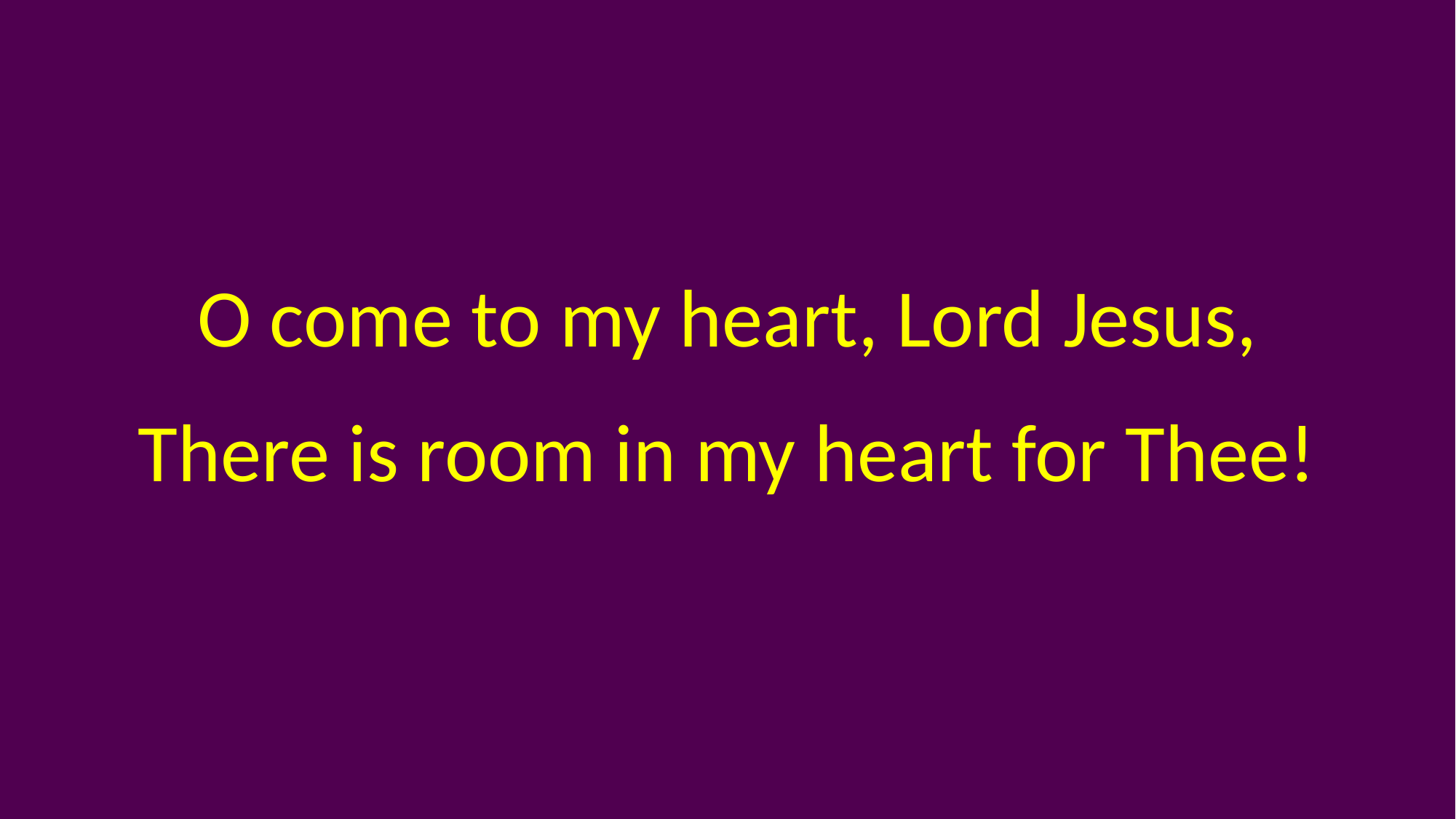

O come to my heart, Lord Jesus,
There is room in my heart for Thee!